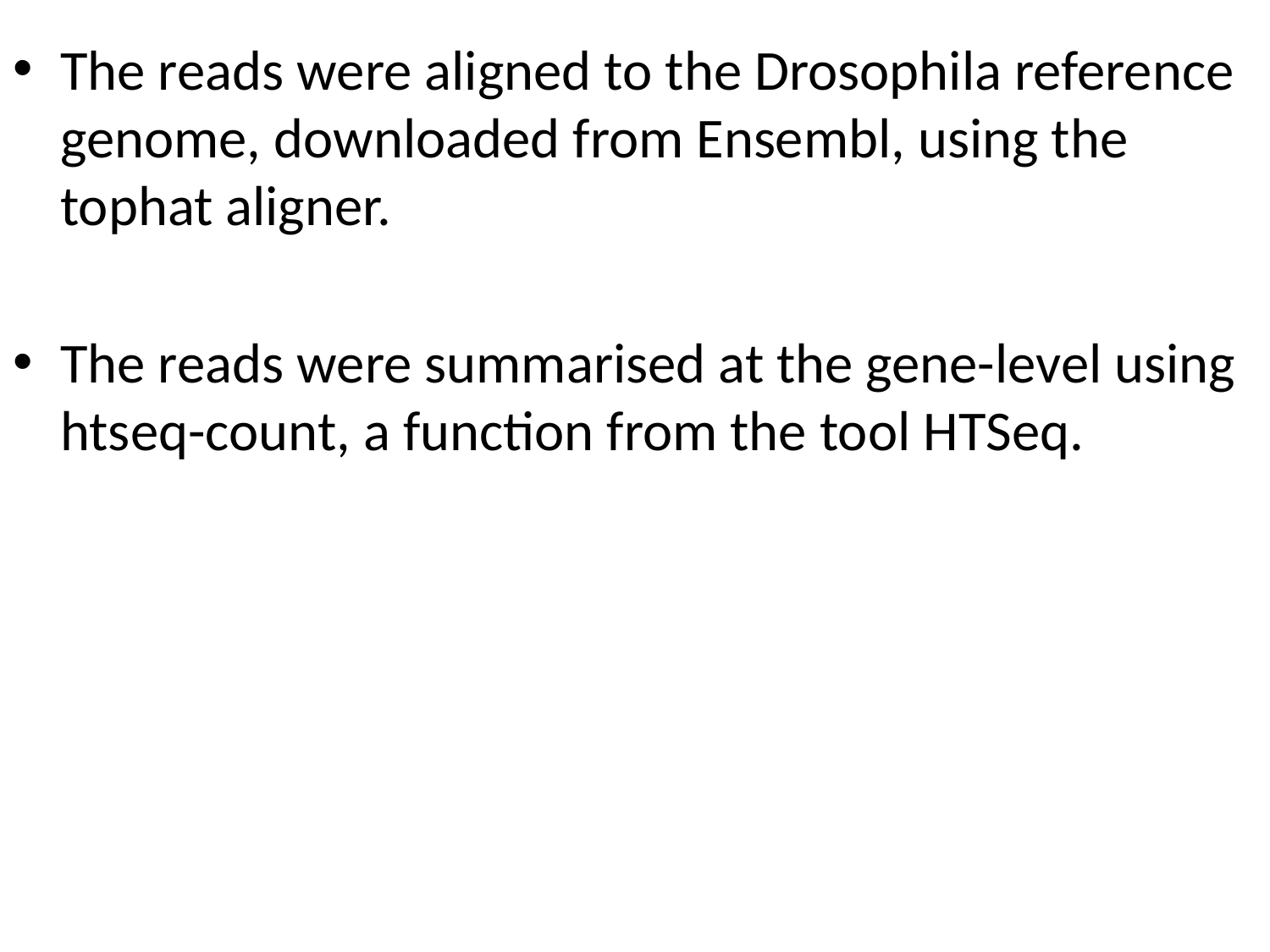

The reads were aligned to the Drosophila reference genome, downloaded from Ensembl, using the tophat aligner.

The reads were summarised at the gene-level using htseq-count, a function from the tool HTSeq.